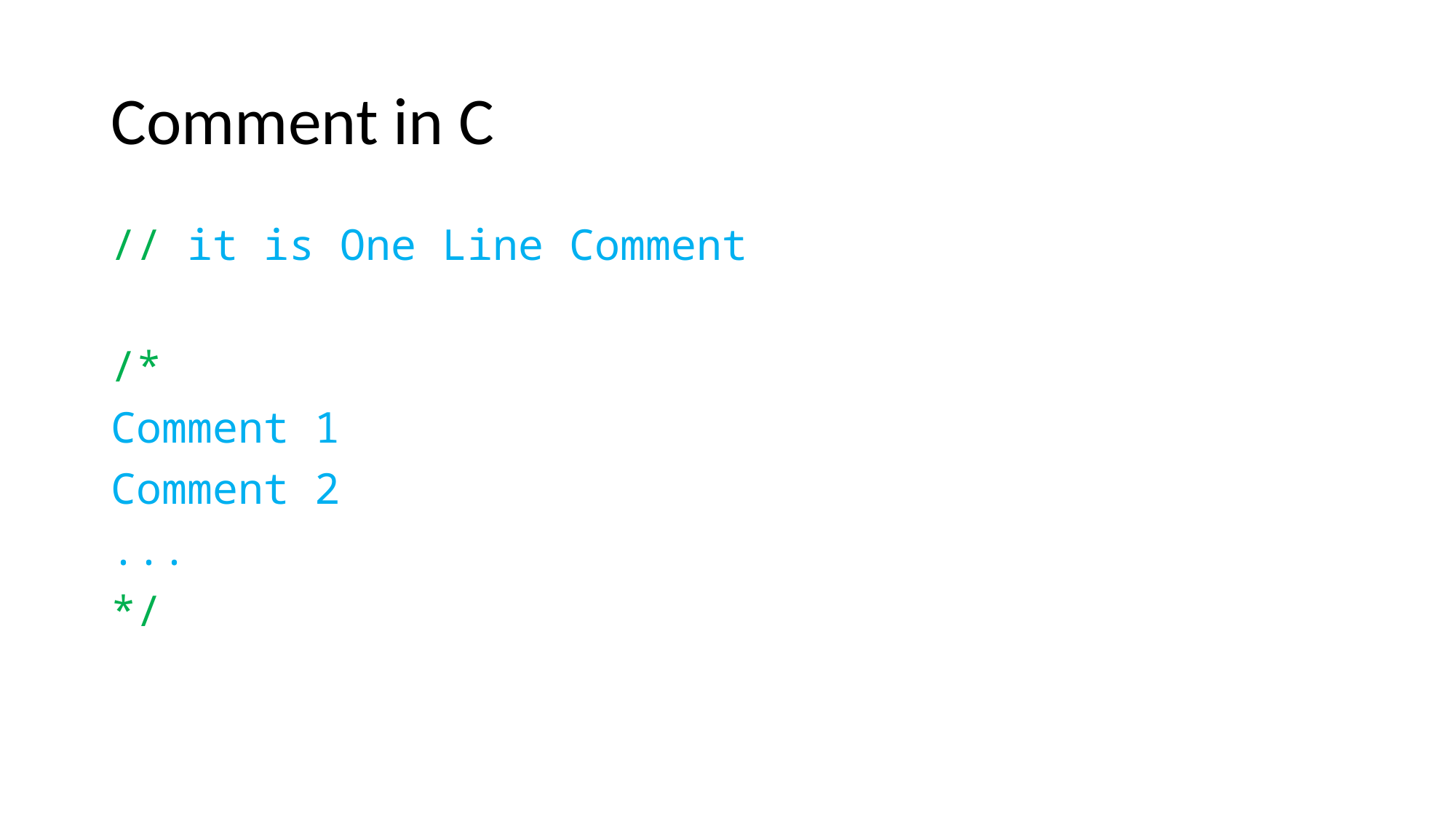

# Comment in C
// it is One Line Comment

/*
Comment 1
Comment 2
...
*/